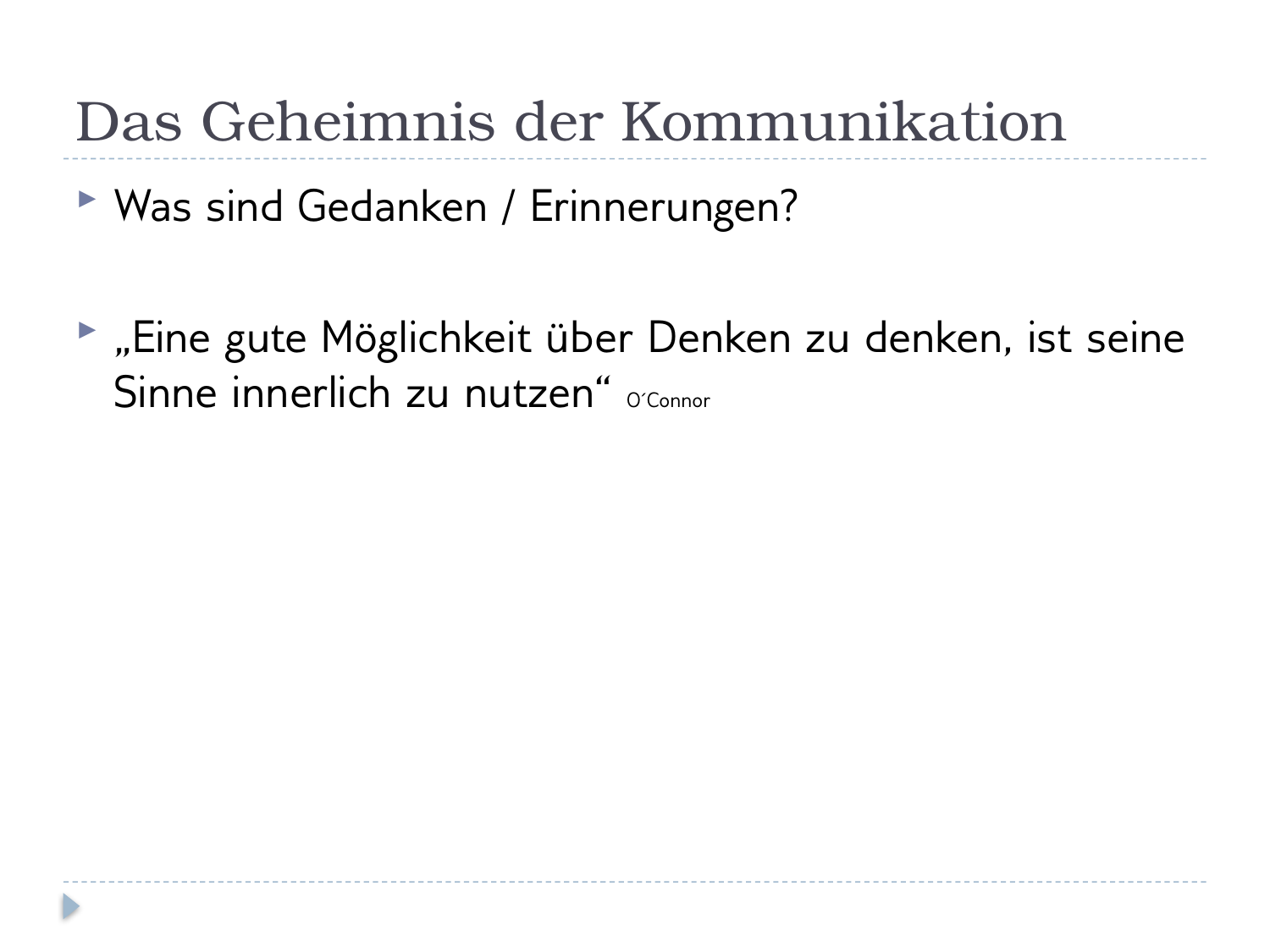

# Das Geheimnis der Kommunikation
Was sind Gedanken / Erinnerungen?

„Eine gute Möglichkeit über Denken zu denken, ist seine Sinne innerlich zu nutzen“ O´Connor